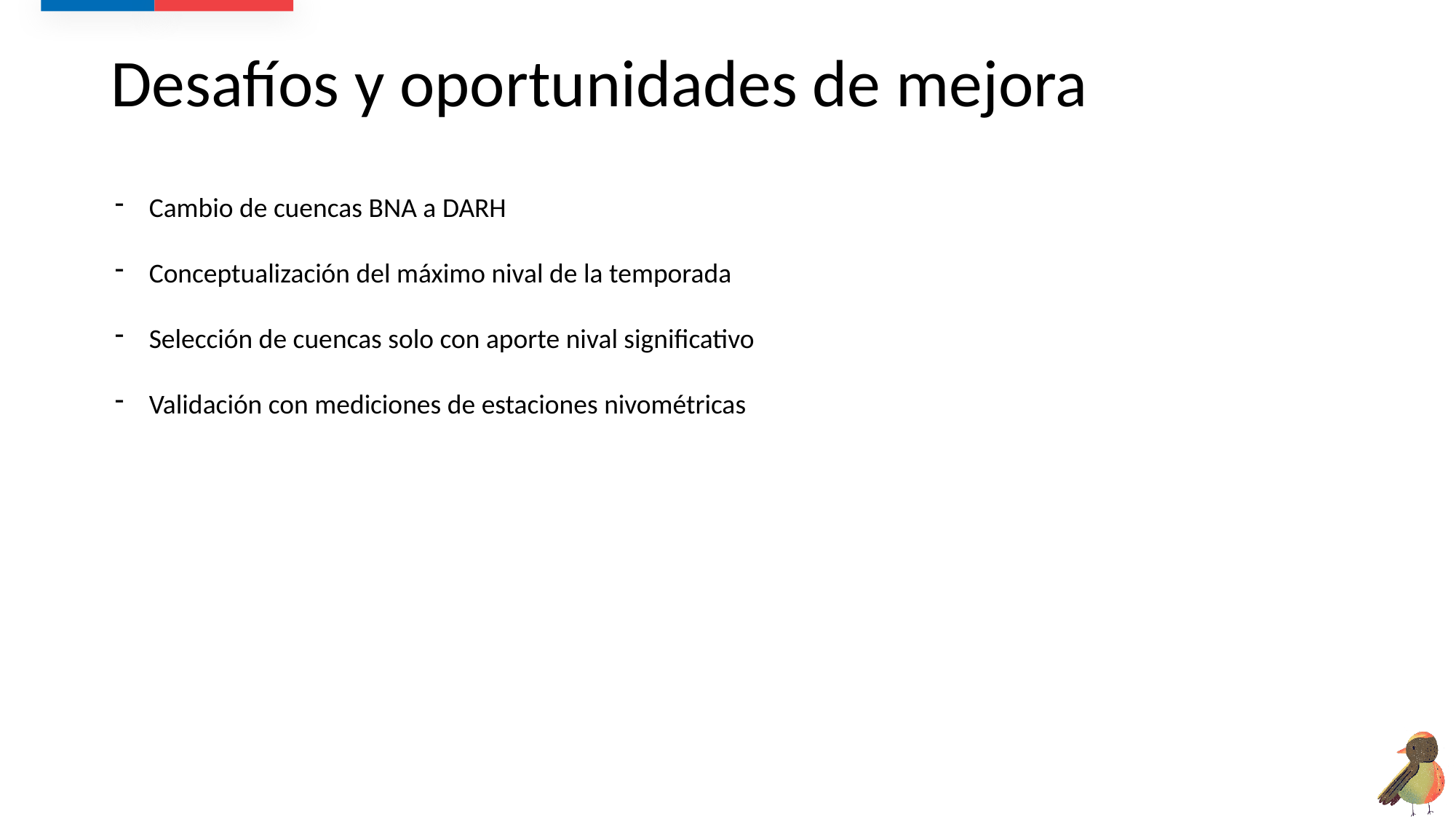

# Desafíos y oportunidades de mejora
Cambio de cuencas BNA a DARH

Conceptualización del máximo nival de la temporada

Selección de cuencas solo con aporte nival significativo

Validación con mediciones de estaciones nivométricas